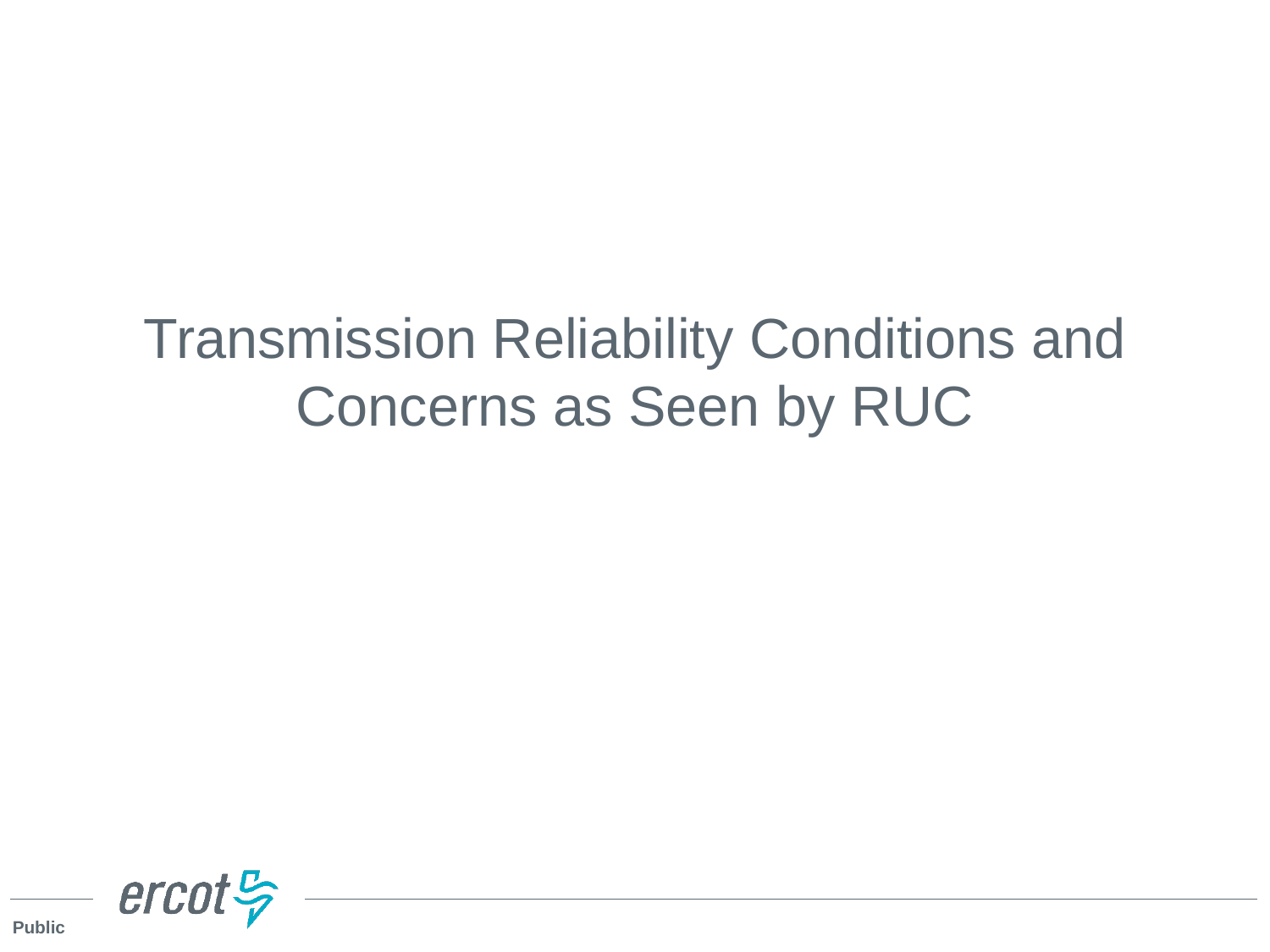

# Transmission Reliability Conditions and Concerns as Seen by RUC